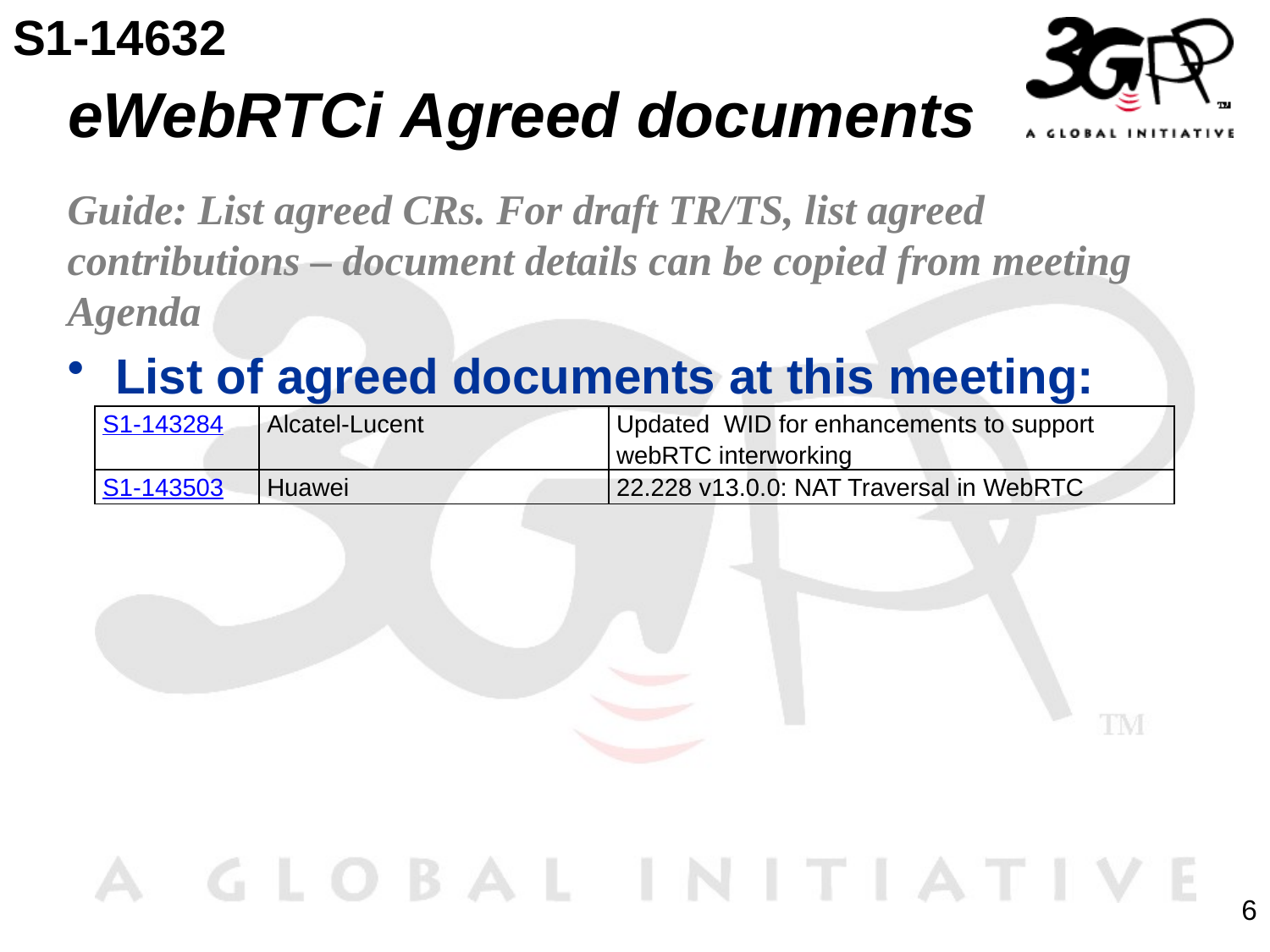

S1-14632
# eWebRTCi Agreed documents
Guide: List agreed CRs. For draft TR/TS, list agreed contributions – document details can be copied from meeting Agenda
List of agreed documents at this meeting:

| S1-143284 | Alcatel-Lucent | Updated WID for enhancements to support webRTC interworking |
| --- | --- | --- |
| S1-143503 | Huawei | 22.228 v13.0.0: NAT Traversal in WebRTC |
6